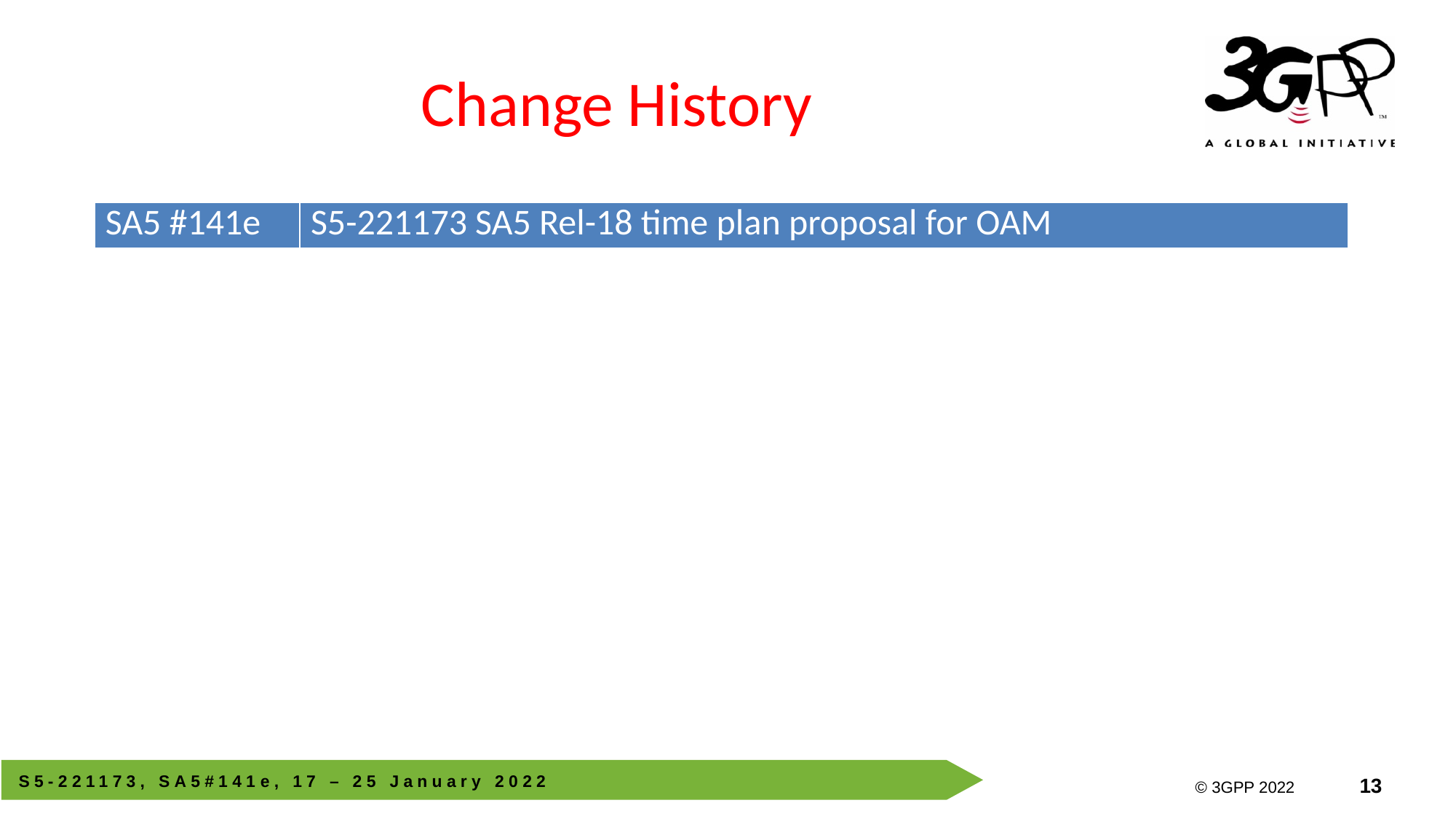

# Change History
| SA5 #141e | S5-221173 SA5 Rel-18 time plan proposal for OAM |
| --- | --- |